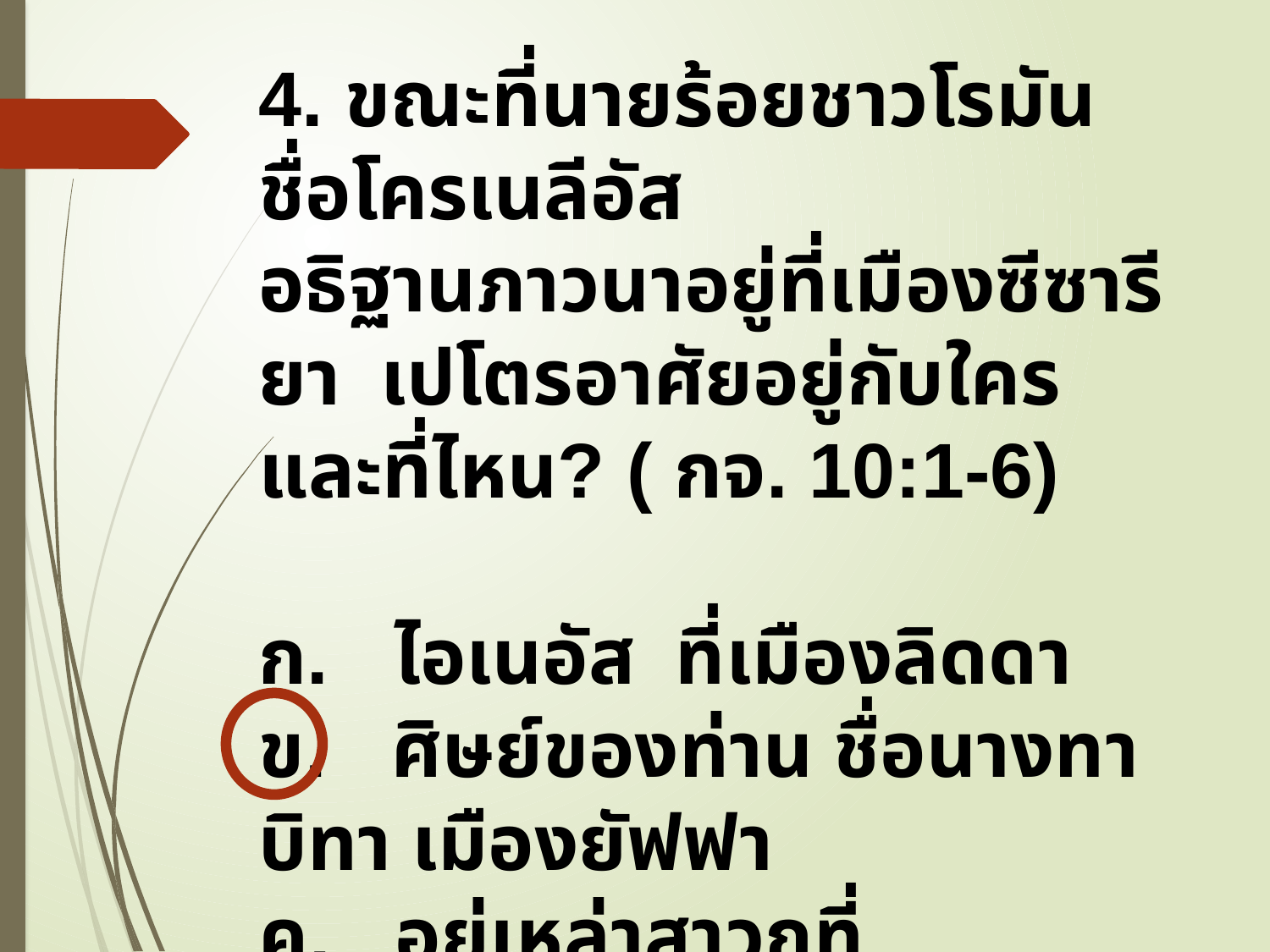

4. ขณะที่นายร้อยชาวโรมันชื่อโครเนลีอัส
อธิฐานภาวนาอยู่ที่เมืองซีซารียา  เปโตรอาศัยอยู่กับใครและที่ไหน? ( กจ. 10:1-6)

ก.   ไอเนอัส  ที่เมืองลิดดา
ข.   ศิษย์ของท่าน ชื่อนางทาบิทา เมืองยัฟฟา
ค.   อยู่เหล่าสาวกที่เยรูซาเล็ม
ง.   ซีโมนช่างฟอกหนัง  ที่เมืองยัฟฟา